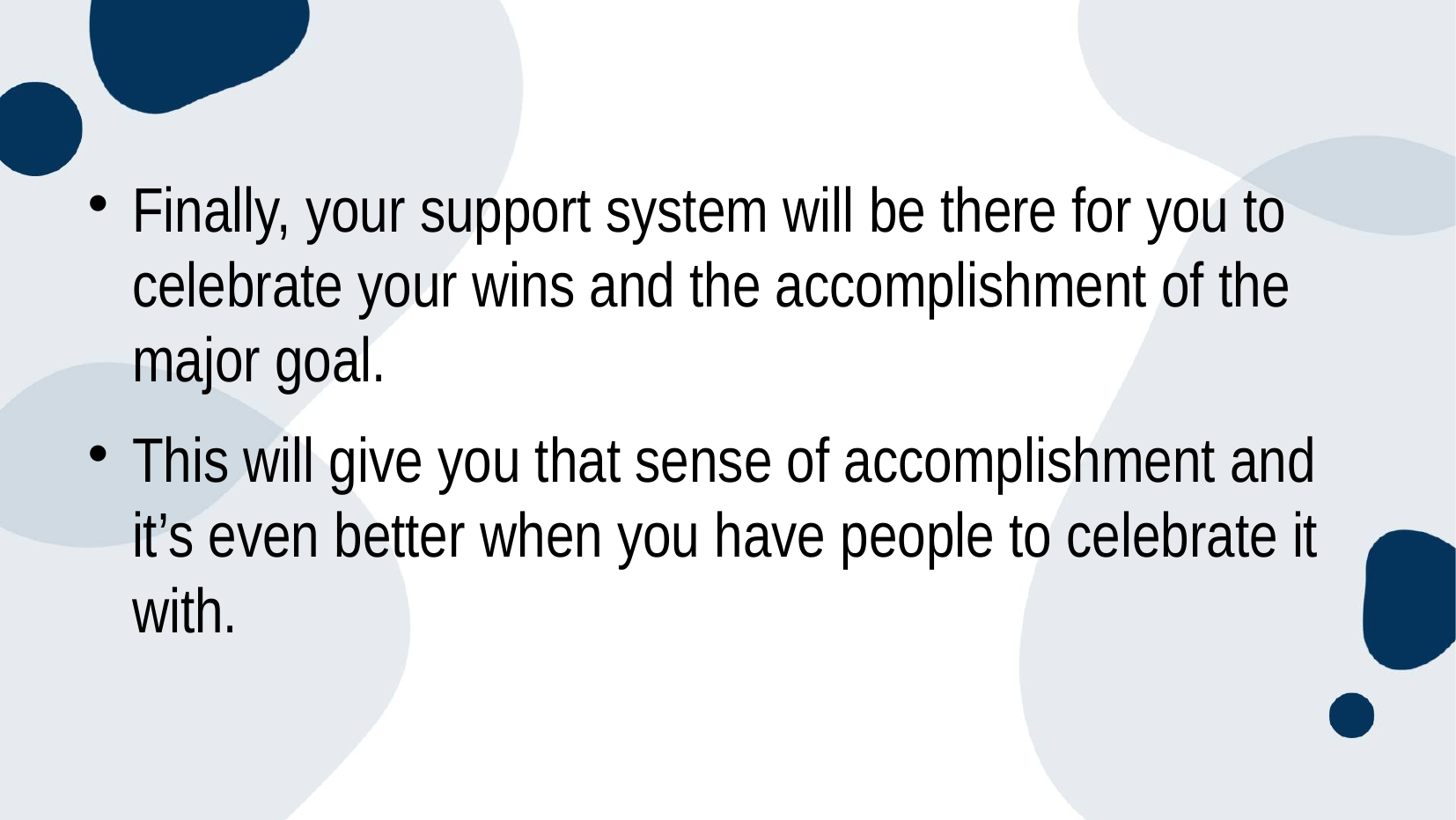

#
Finally, your support system will be there for you to celebrate your wins and the accomplishment of the major goal.
This will give you that sense of accomplishment and it’s even better when you have people to celebrate it with.